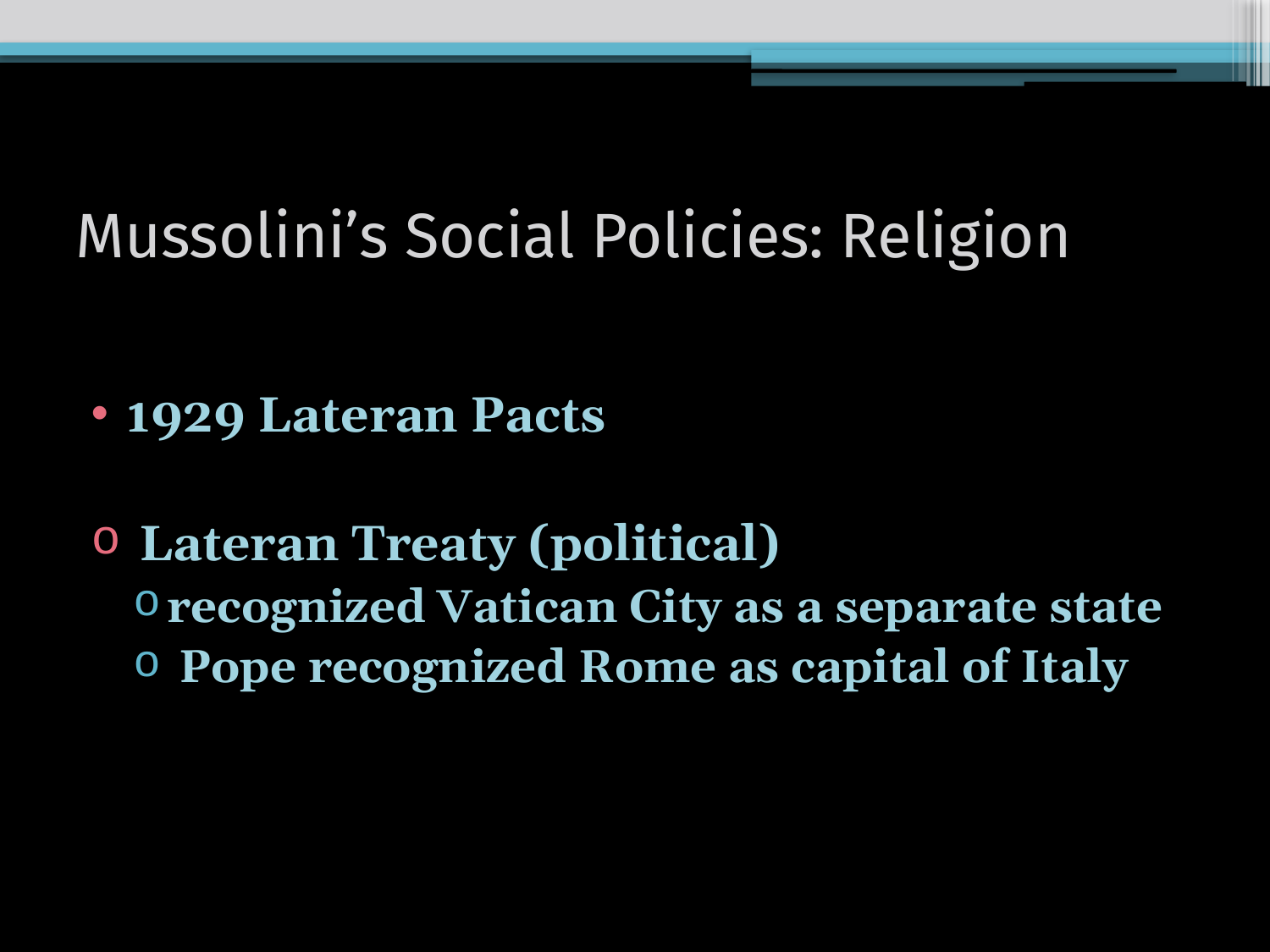

# Mussolini’s Social Policies: Religion

1929 Lateran Pacts

 Lateran Treaty (political)
recognized Vatican City as a separate state
 Pope recognized Rome as capital of Italy